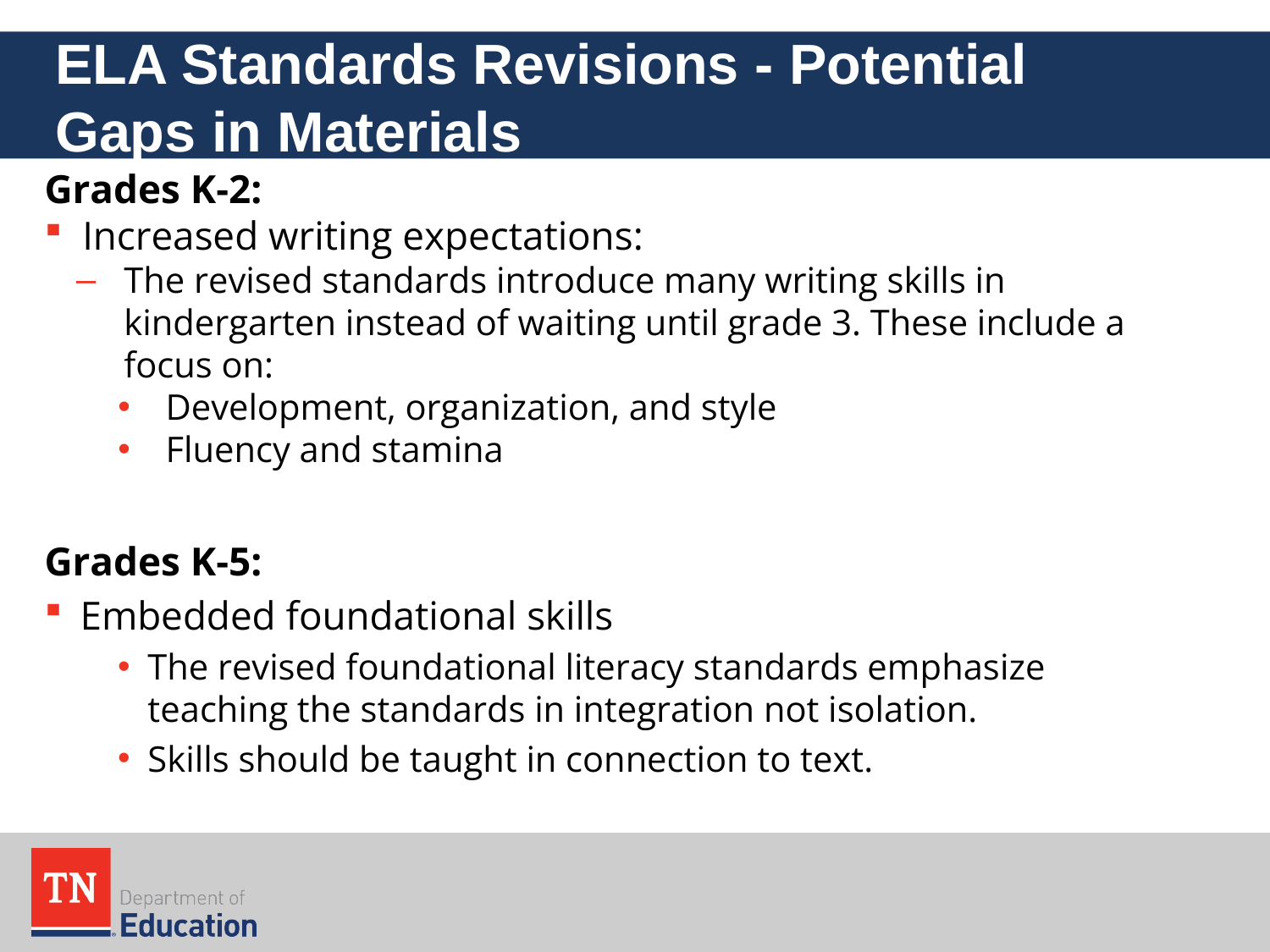

# ELA Standards Revisions - Potential Gaps in Materials
Grades K-2:
Increased writing expectations:
The revised standards introduce many writing skills in kindergarten instead of waiting until grade 3. These include a focus on:
Development, organization, and style
Fluency and stamina

Grades K-5:
Embedded foundational skills
The revised foundational literacy standards emphasize teaching the standards in integration not isolation.
Skills should be taught in connection to text.